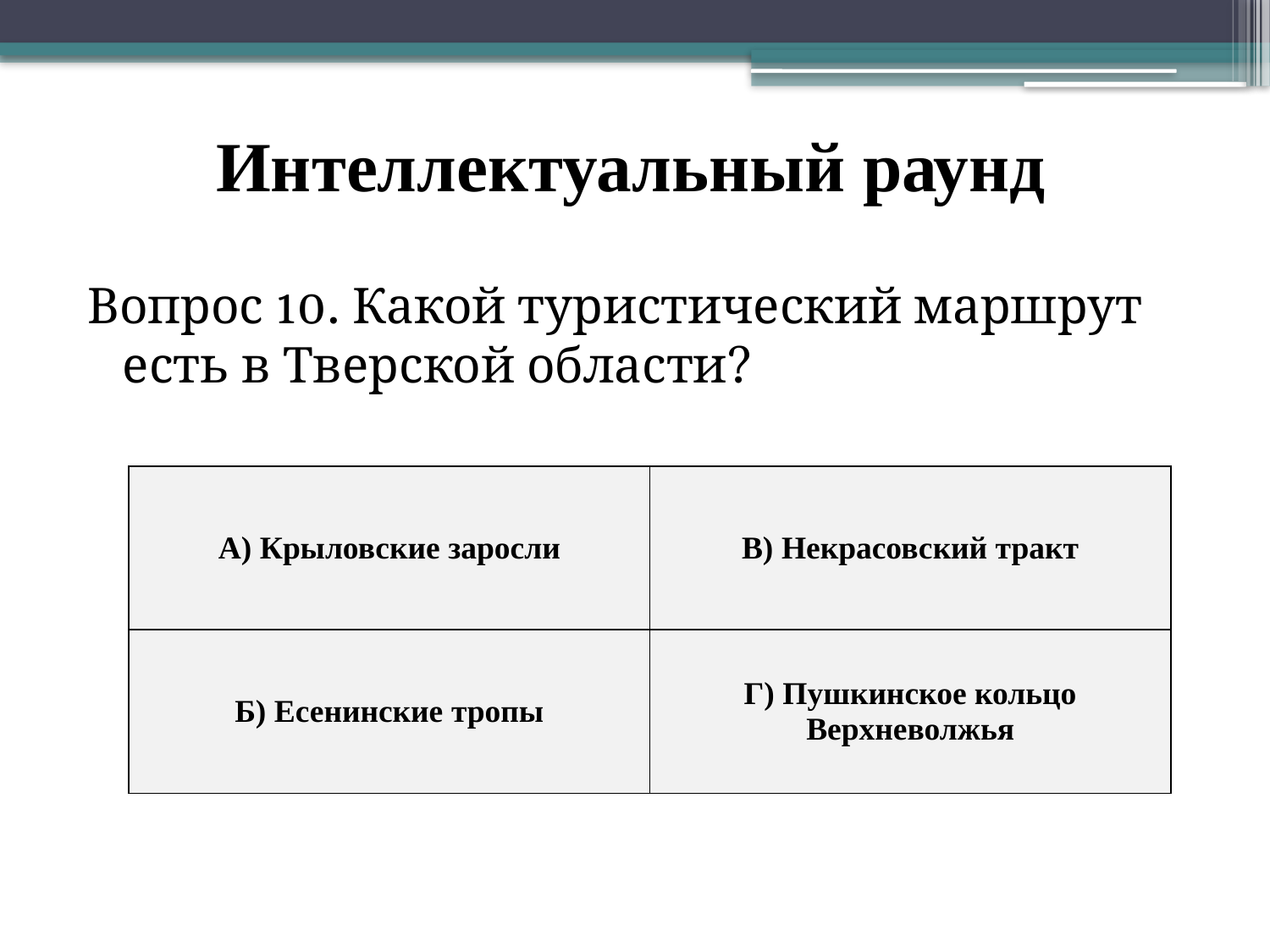

# Интеллектуальный раунд
Вопрос 10. Какой туристический маршрут есть в Тверской области?
| А) Крыловские заросли | В) Некрасовский тракт |
| --- | --- |
| Б) Есенинские тропы | Г) Пушкинское кольцо Верхневолжья |